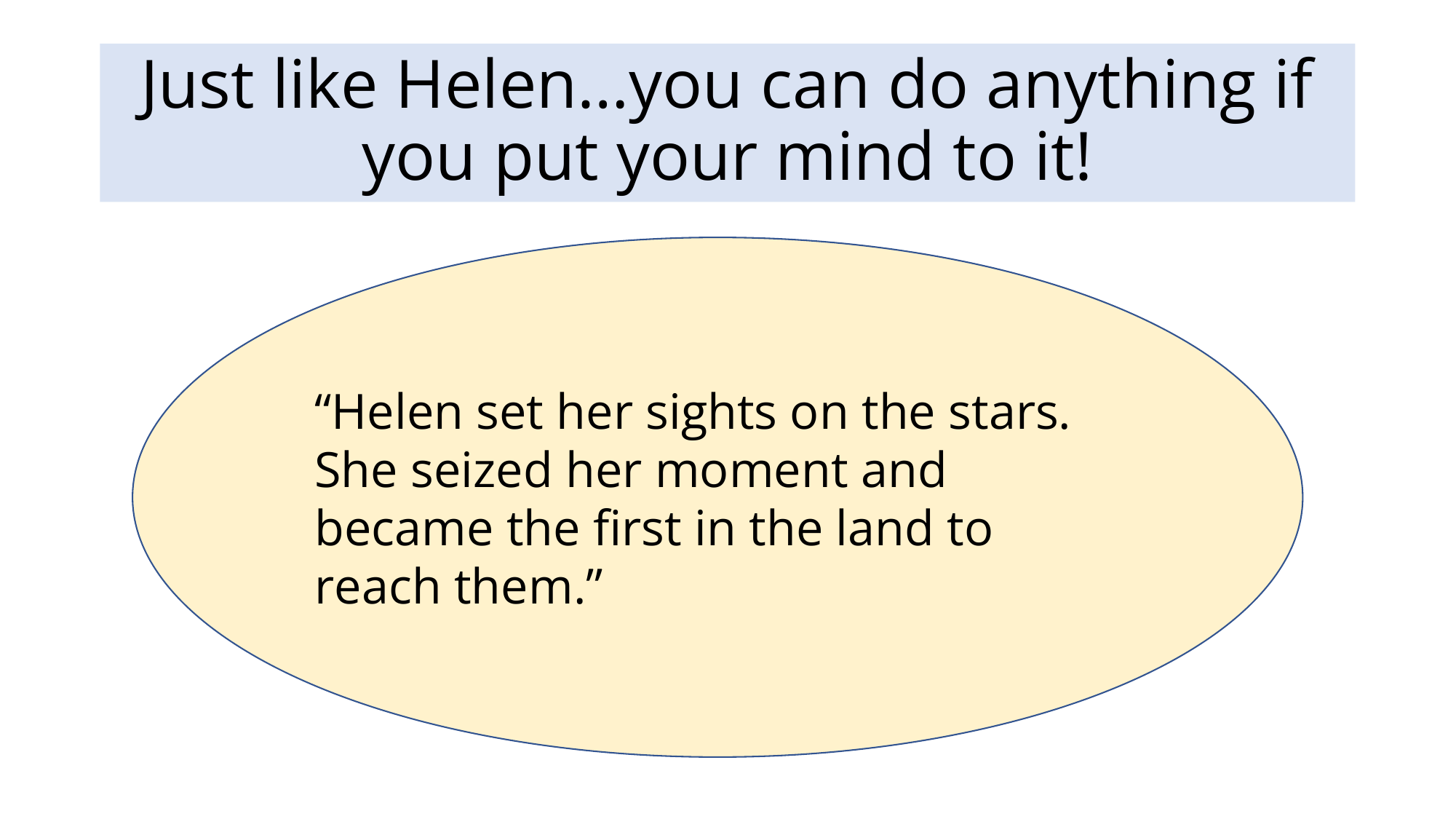

# Just like Helen…you can do anything if you put your mind to it!
“Helen set her sights on the stars. She seized her moment and became the first in the land to reach them.”